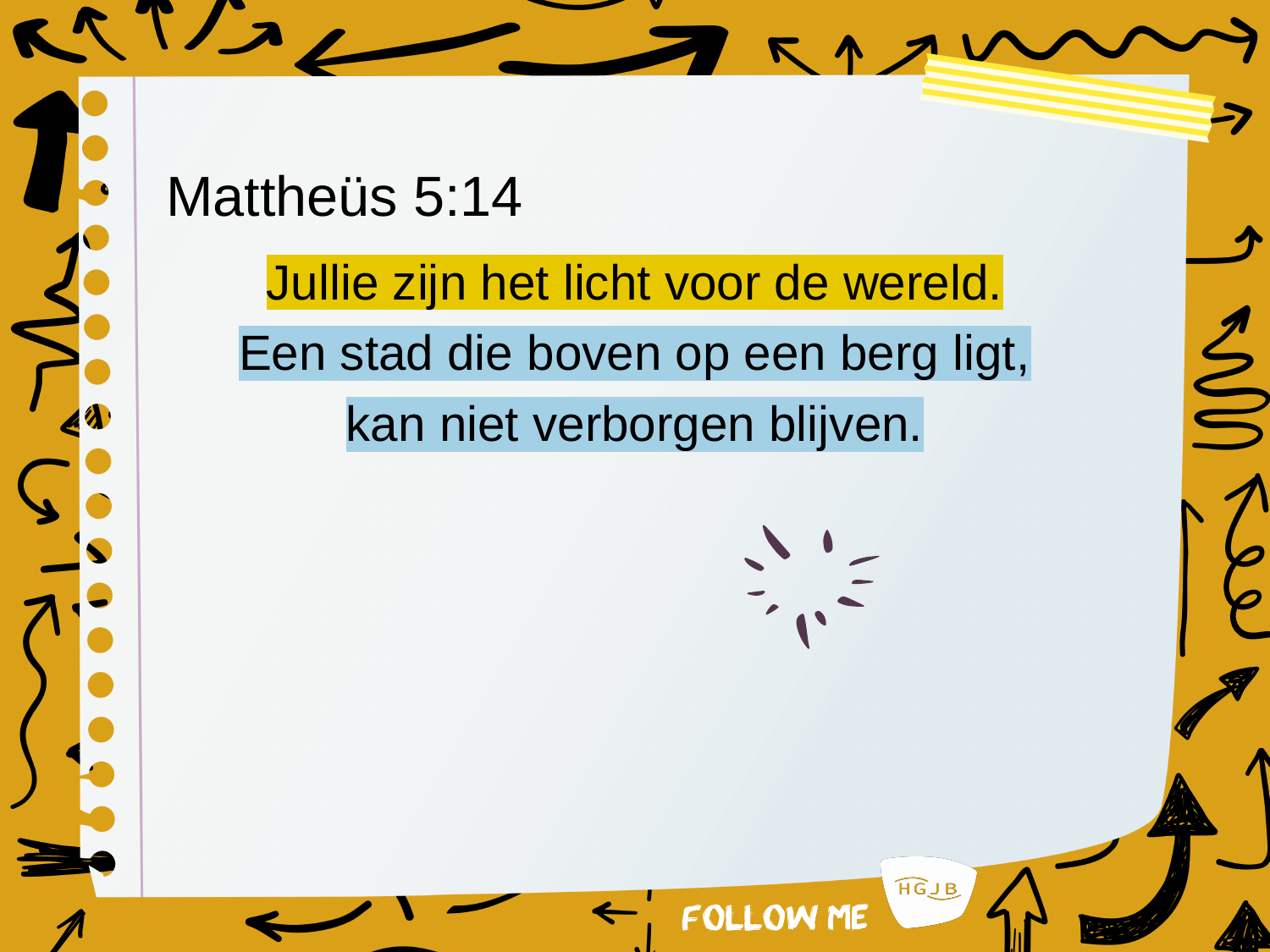

# Mattheüs 5:14
Jullie zijn het licht voor de wereld.
Een stad die boven op een berg ligt,
kan niet verborgen blijven.